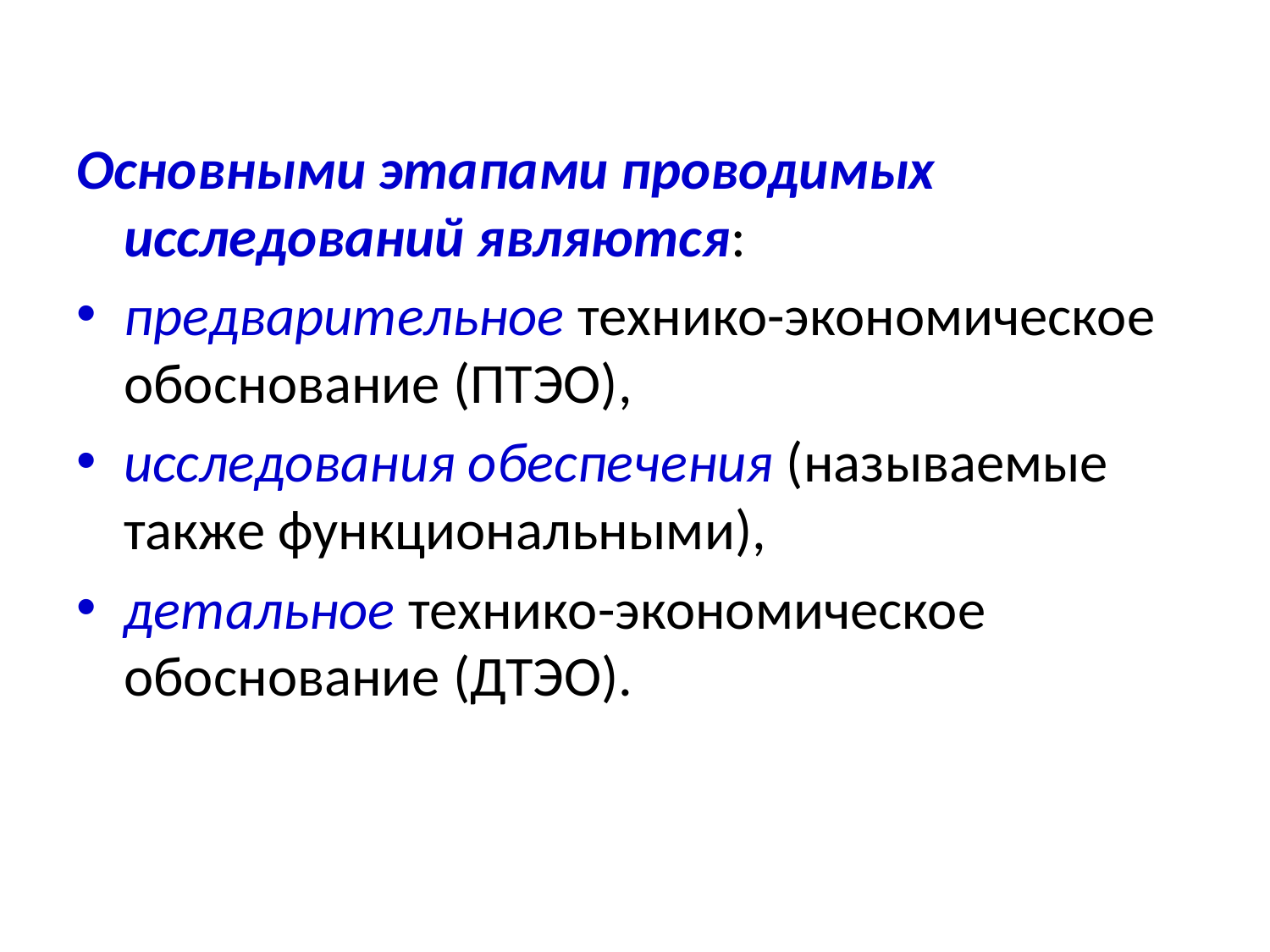

Основными этапами проводимых исследований являются:
предварительное технико-экономическое обоснование (ПТЭО),
исследования обеспечения (называемые также функциональными),
детальное технико-экономическое обоснование (ДТЭО).